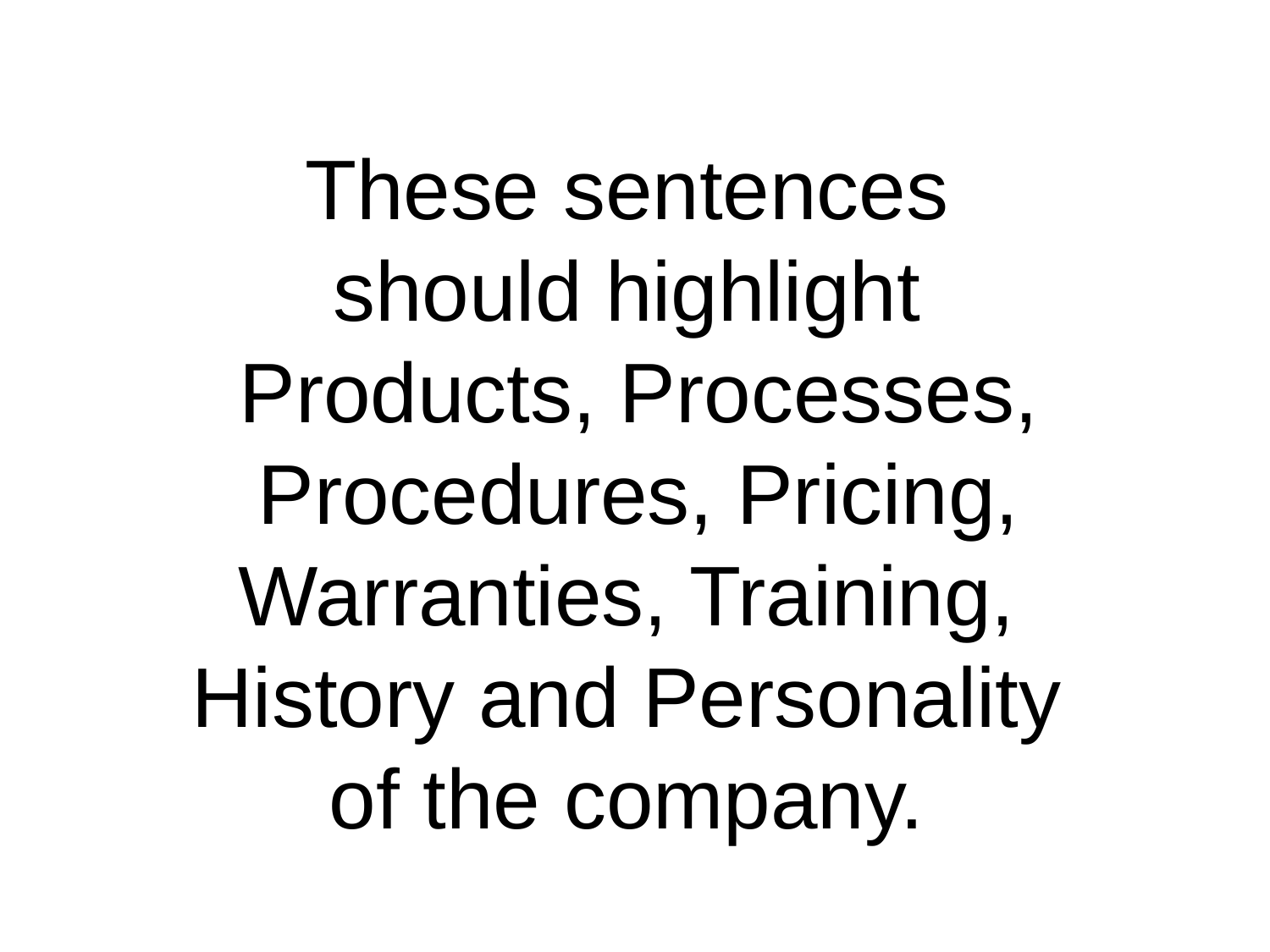

These sentences
should highlight
Products, Processes, Procedures, Pricing, Warranties, Training,
History and Personality
of the company.